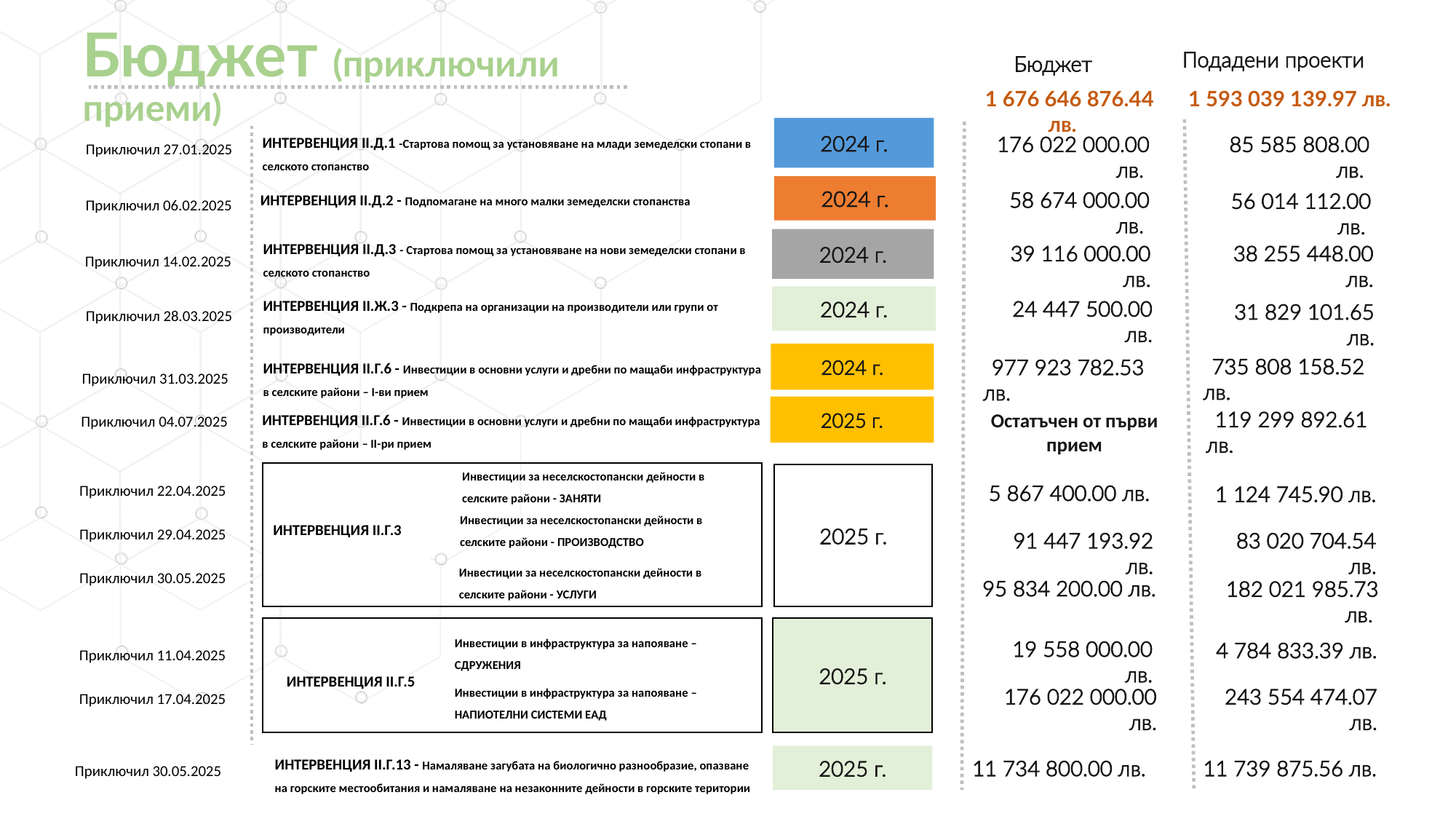

Бюджет (приключили приеми)
Подадени проекти
Бюджет
  1 676 646 876.44 лв.
 1 593 039 139.97 лв.
2024 г.
ИНТЕРВЕНЦИЯ II.Д.1 -Стартова помощ за установяване на млади земеделски стопани в селското стопанство
Приключил 27.01.2025
 85 585 808.00 лв.
 176 022 000.00 лв.
ИНТЕРВЕНЦИЯ II.Д.2 - Подпомагане на много малки земеделски стопанства
2024 г.
 58 674 000.00 лв.
Приключил 06.02.2025
 56 014 112.00 лв.

ИНТЕРВЕНЦИЯ II.Д.3 - Стартова помощ за установяване на нови земеделски стопани в селското стопанство
2024 г.
  39 116 000.00 лв.
  38 255 448.00 лв.
Приключил 14.02.2025
ИНТЕРВЕНЦИЯ II.Ж.3 - Подкрепа на организации на производители или групи от производители
2024 г.
  24 447 500.00 лв.
Приключил 28.03.2025
  31 829 101.65 лв.
2024 г.
ИНТЕРВЕНЦИЯ II.Г.6 - Инвестиции в основни услуги и дребни по мащаби инфраструктура в селските райони – I-ви прием
  735 808 158.52 лв.
  977 923 782.53 лв.
Приключил 31.03.2025
ИНТЕРВЕНЦИЯ II.Г.6 - Инвестиции в основни услуги и дребни по мащаби инфраструктура в селските райони – II-ри прием
2025 г.
Приключил 04.07.2025
  119 299 892.61 лв.
Остатъчен от първи прием
ИНТЕРВЕНЦИЯ II.Г.3
Инвестиции за неселскостопански дейности в селските райони - ЗАНЯТИ

2025 г.
Приключил 22.04.2025

Приключил 29.04.2025

Приключил 30.05.2025
 5 867 400.00 лв.
 1 124 745.90 лв.
Инвестиции за неселскостопански дейности в селските райони - ПРОИЗВОДСТВО
   83 020 704.54 лв.
   91 447 193.92 лв.
Инвестиции за неселскостопански дейности в селските райони - УСЛУГИ
  95 834 200.00 лв.
  182 021 985.73 лв.

2025 г.
Инвестиции в инфраструктура за напояване –
СДРУЖЕНИЯ
    19 558 000.00 лв.
Приключил 11.04.2025

Приключил 17.04.2025
    4 784 833.39 лв.
ИНТЕРВЕНЦИЯ II.Г.5
Инвестиции в инфраструктура за напояване –
НАПИОТЕЛНИ СИСТЕМИ ЕАД
   176 022 000.00 лв.
   243 554 474.07 лв.
ИНТЕРВЕНЦИЯ II.Г.13 - Намаляване загубата на биологично разнообразие, опазване на горските местообитания и намаляване на незаконните дейности в горските територии
2025 г.
Приключил 30.05.2025
 11 739 875.56 лв.
 11 734 800.00 лв.